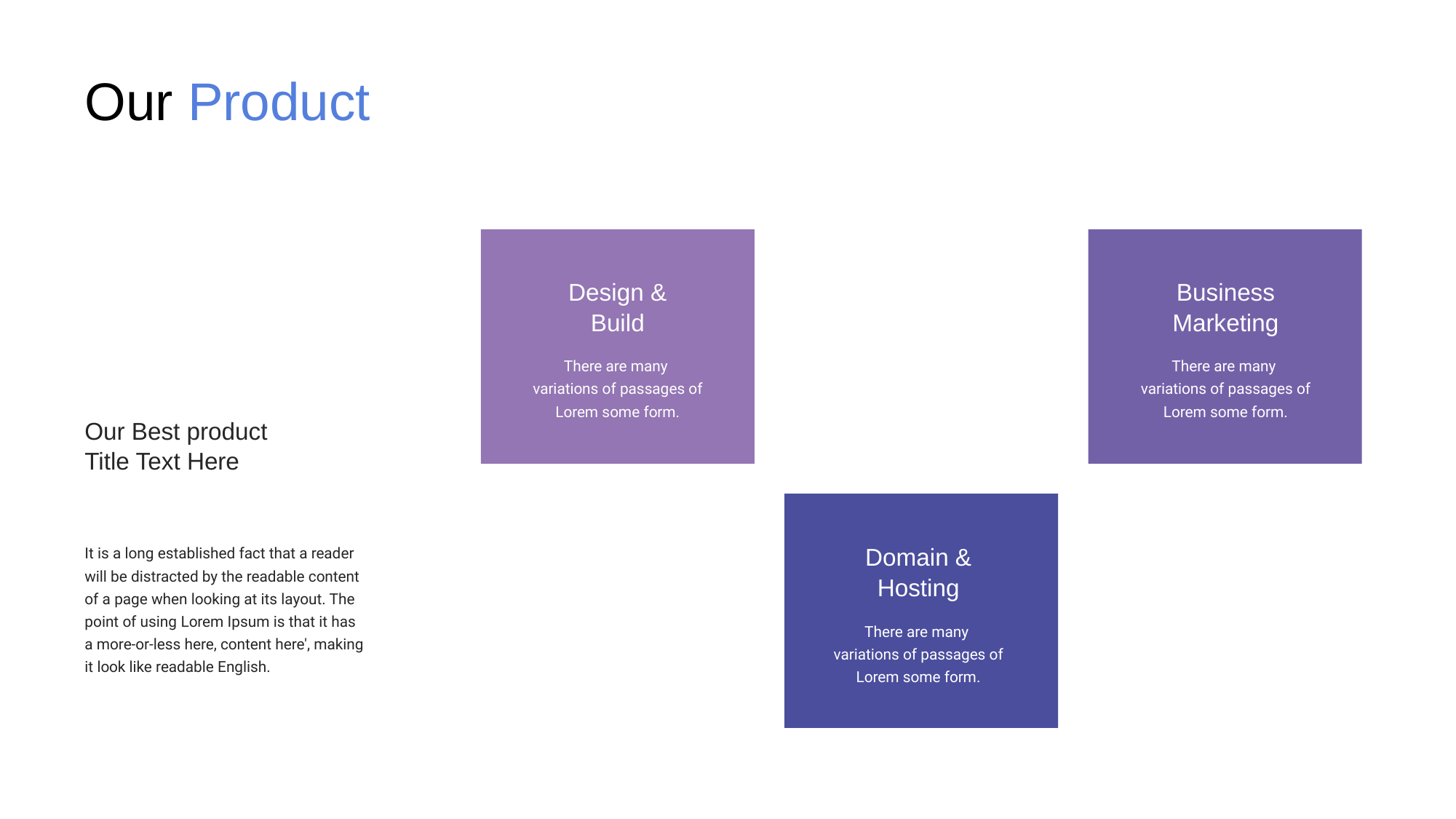

Our Product

Design & Build
Business Marketing
There are many
variations of passages of Lorem some form.
There are many
variations of passages of Lorem some form.
Our Best product Title Text Here

It is a long established fact that a reader will be distracted by the readable content of a page when looking at its layout. The point of using Lorem Ipsum is that it has a more-or-less here, content here', making it look like readable English.
Domain & Hosting
There are many
variations of passages of Lorem some form.